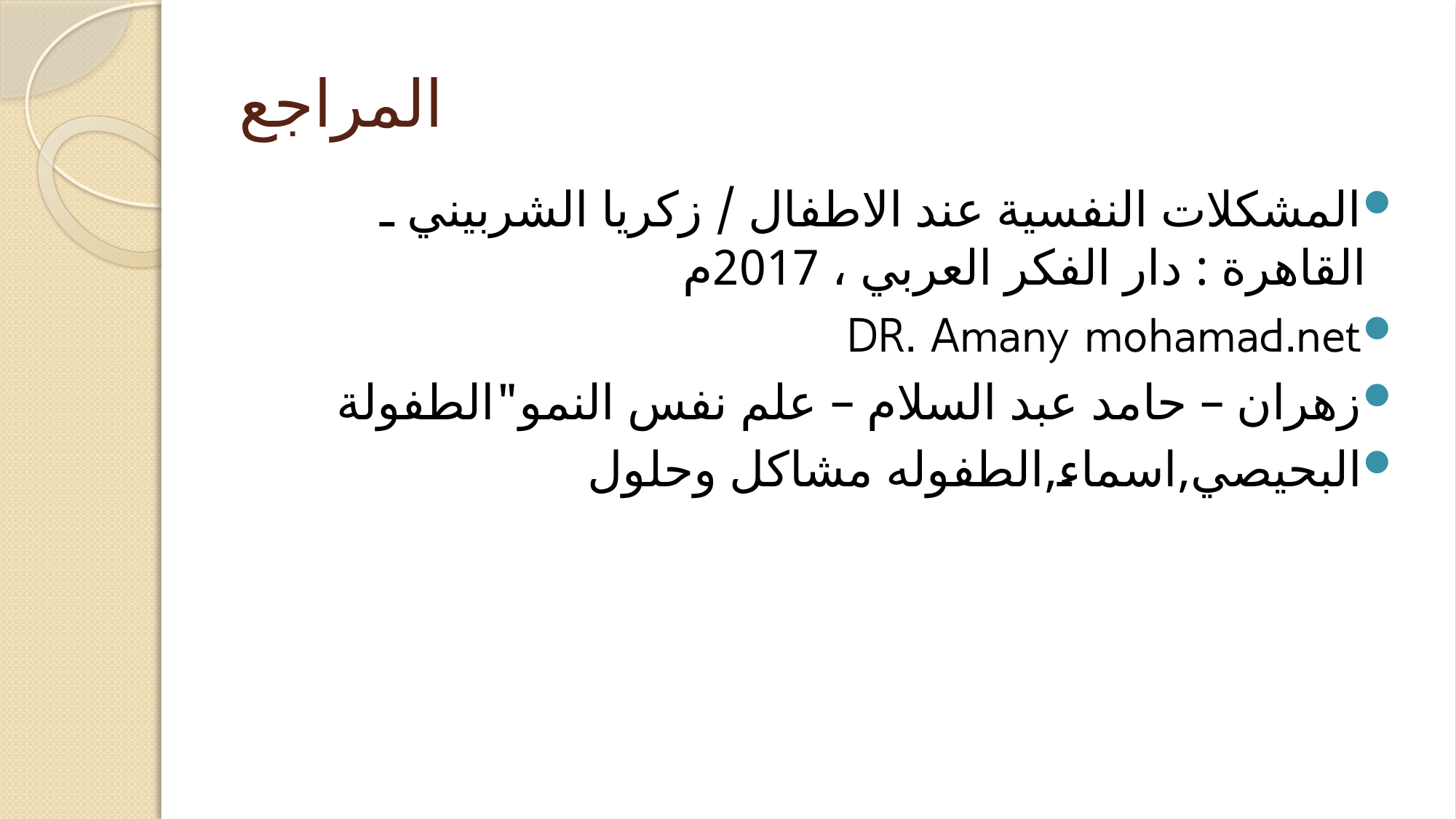

# المراجع
المشكلات النفسية عند الاطفال / زكريا الشربيني ـ القاهرة : دار الفكر العربي ، 2017م
DR. Amany mohamad.net
زهران – حامد عبد السلام – علم نفس النمو"الطفولة
البحيصي,اسماء,الطفوله مشاكل وحلول